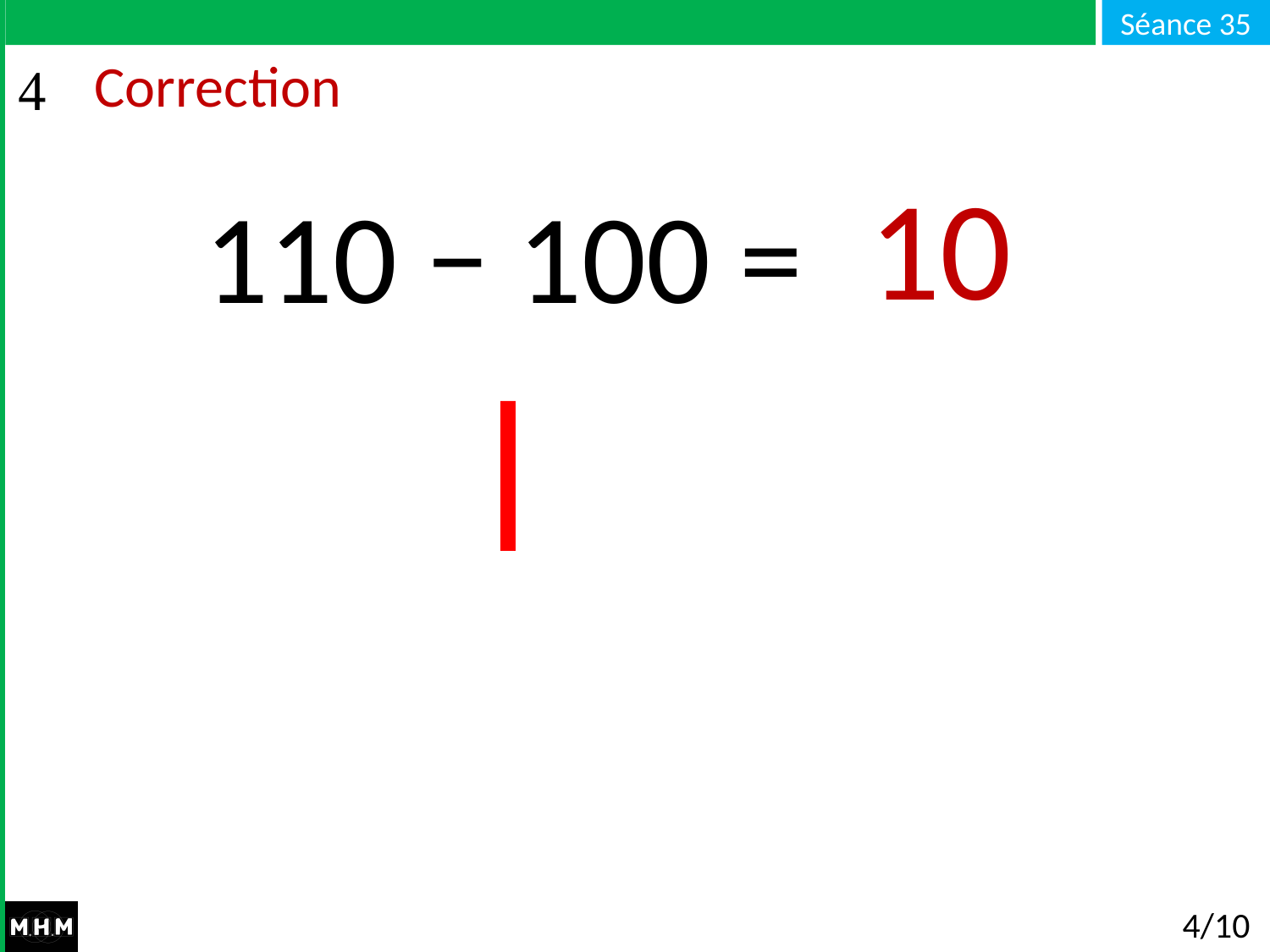

# Correction
10
110 − 100 = …

4/10